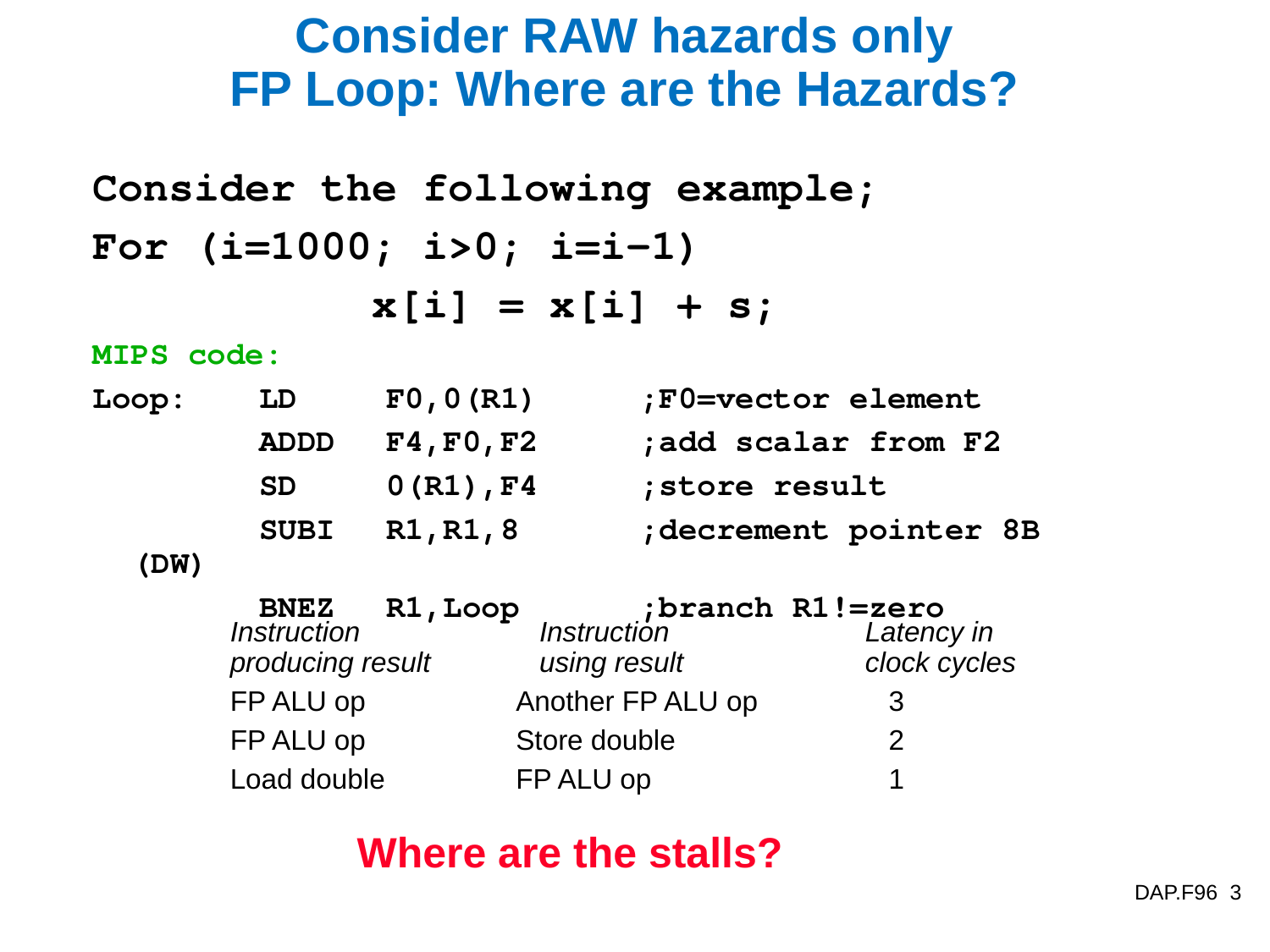

# Consider RAW hazards only FP Loop: Where are the Hazards?
Consider the following example;
For (i=1000; i>0; i=i-1)
           x[i] = x[i] + s;
MIPS code:
Loop:	LD	F0,0(R1)	;F0=vector element
 		ADDD	F4,F0,F2	;add scalar from F2
 		SD	0(R1),F4	;store result
 		SUBI	R1,R1,8	;decrement pointer 8B (DW)
 		BNEZ	R1,Loop	;branch R1!=zero

Instruction	   Instruction	Latency in
producing result	   using result 	clock cycles
FP ALU op	Another FP ALU op	   3
FP ALU op	Store double	   2
Load double	FP ALU op	   1
           Where are the stalls?